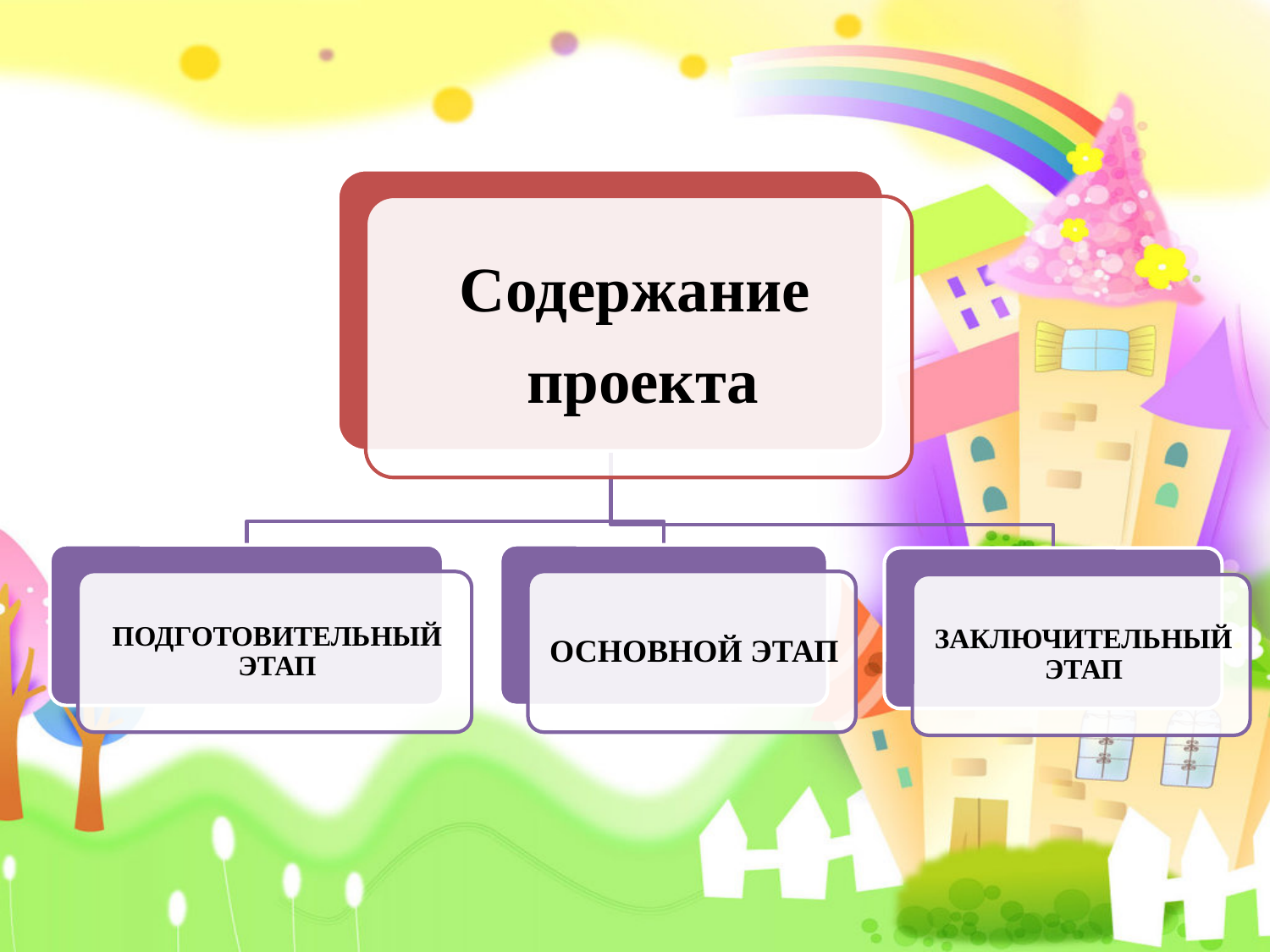

Содержание
проекта
ПОДГОТОВИТЕЛЬНЫЙ ЭТАП
ОСНОВНОЙ ЭТАП
ЗАКЛЮЧИТЕЛЬНЫЙ ЭТАП